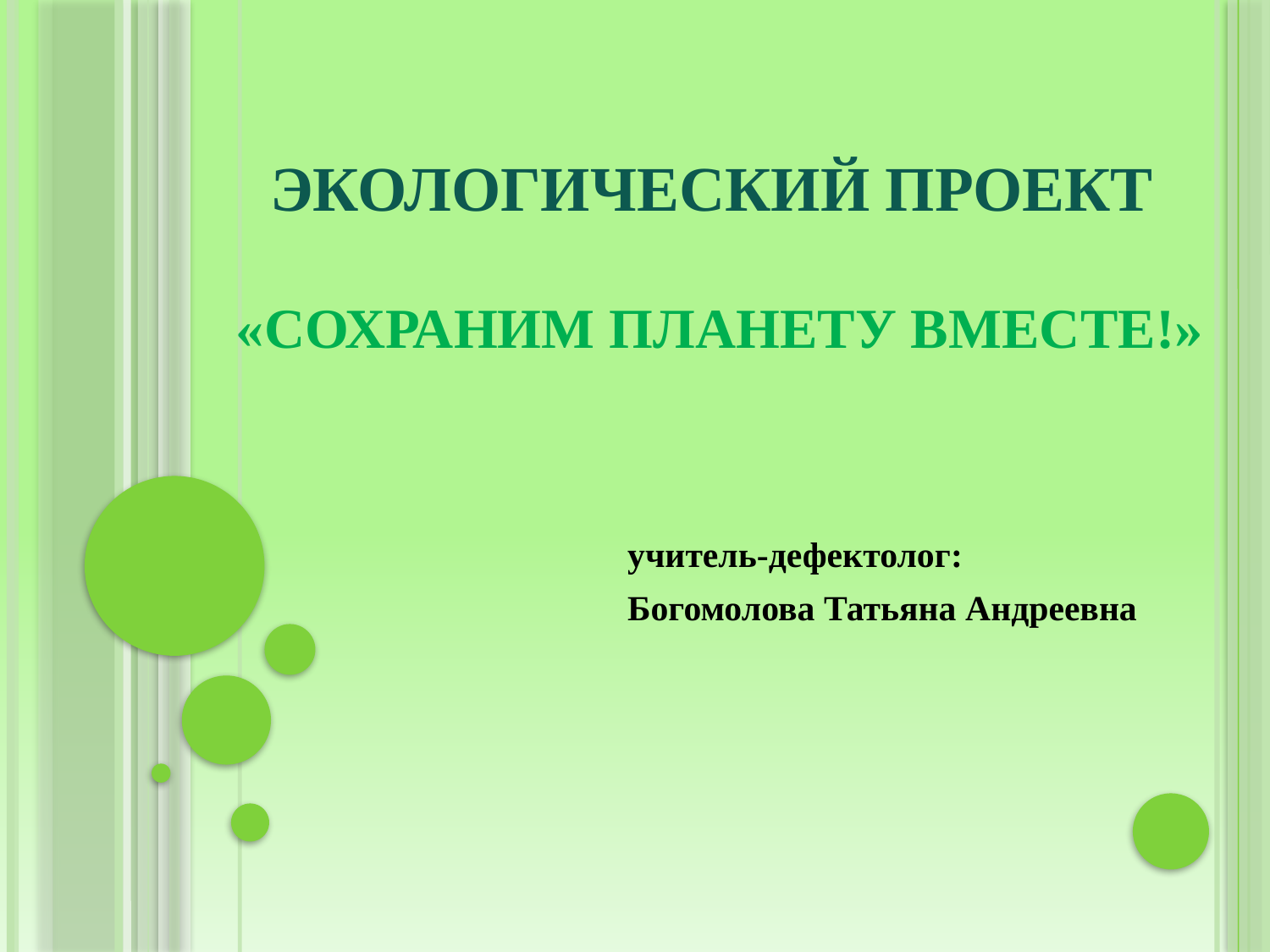

# Экологический проект «СОХРАНИМ ПЛАНЕТУ ВМЕСТЕ!»
учитель-дефектолог:
Богомолова Татьяна Андреевна